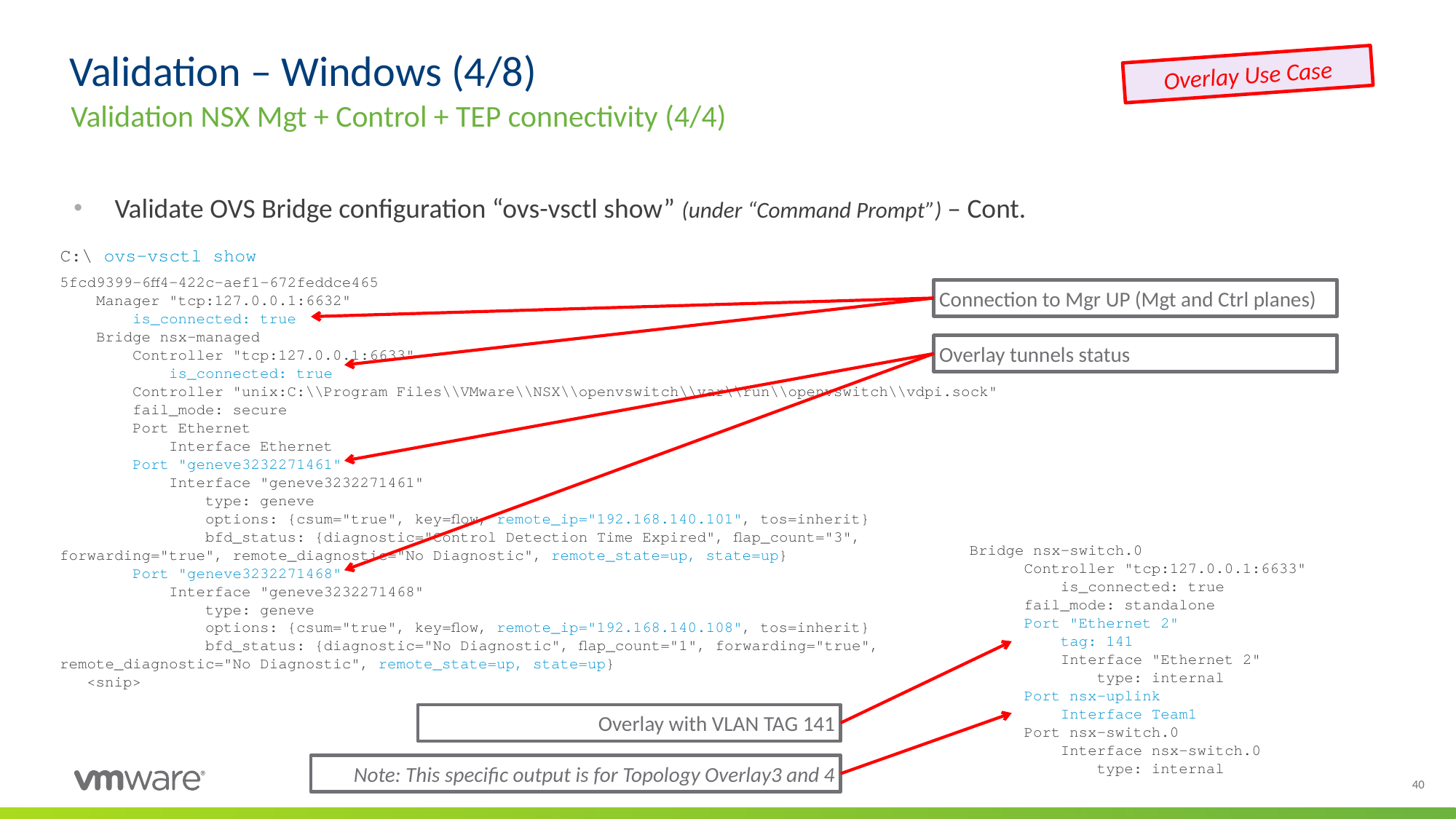

# Validation – Windows (4/8)
Overlay Use Case
Validation NSX Mgt + Control + TEP connectivity (4/4)
Validate OVS Bridge configuration “ovs-vsctl show” (under “Command Prompt”) – Cont.

C:\ ovs-vsctl show

5fcd9399-6ff4-422c-aef1-672feddce465
    Manager "tcp:127.0.0.1:6632"
        is_connected: true
    Bridge nsx-managed
        Controller "tcp:127.0.0.1:6633"
            is_connected: true
        Controller "unix:C:\\Program Files\\VMware\\NSX\\openvswitch\\var\\run\\openvswitch\\vdpi.sock"
        fail_mode: secure
        Port Ethernet
            Interface Ethernet
        Port "geneve3232271461"
            Interface "geneve3232271461"
                type: geneve
                options: {csum="true", key=flow, remote_ip="192.168.140.101", tos=inherit}
                bfd_status: {diagnostic="Control Detection Time Expired", flap_count="3", forwarding="true", remote_diagnostic="No Diagnostic", remote_state=up, state=up}
        Port "geneve3232271468"
            Interface "geneve3232271468"
                type: geneve
                options: {csum="true", key=flow, remote_ip="192.168.140.108", tos=inherit}
                bfd_status: {diagnostic="No Diagnostic", flap_count="1", forwarding="true", remote_diagnostic="No Diagnostic", remote_state=up, state=up}
<snip>
Connection to Mgr UP (Mgt and Ctrl planes)
Overlay tunnels status
  Bridge nsx-switch.0
        Controller "tcp:127.0.0.1:6633"
            is_connected: true
        fail_mode: standalone
        Port "Ethernet 2"
            tag: 141
            Interface "Ethernet 2"
                type: internal
        Port nsx-uplink
            Interface Team1
        Port nsx-switch.0
            Interface nsx-switch.0
                type: internal
Overlay with VLAN TAG 141
Note: This specific output is for Topology Overlay3 and 4